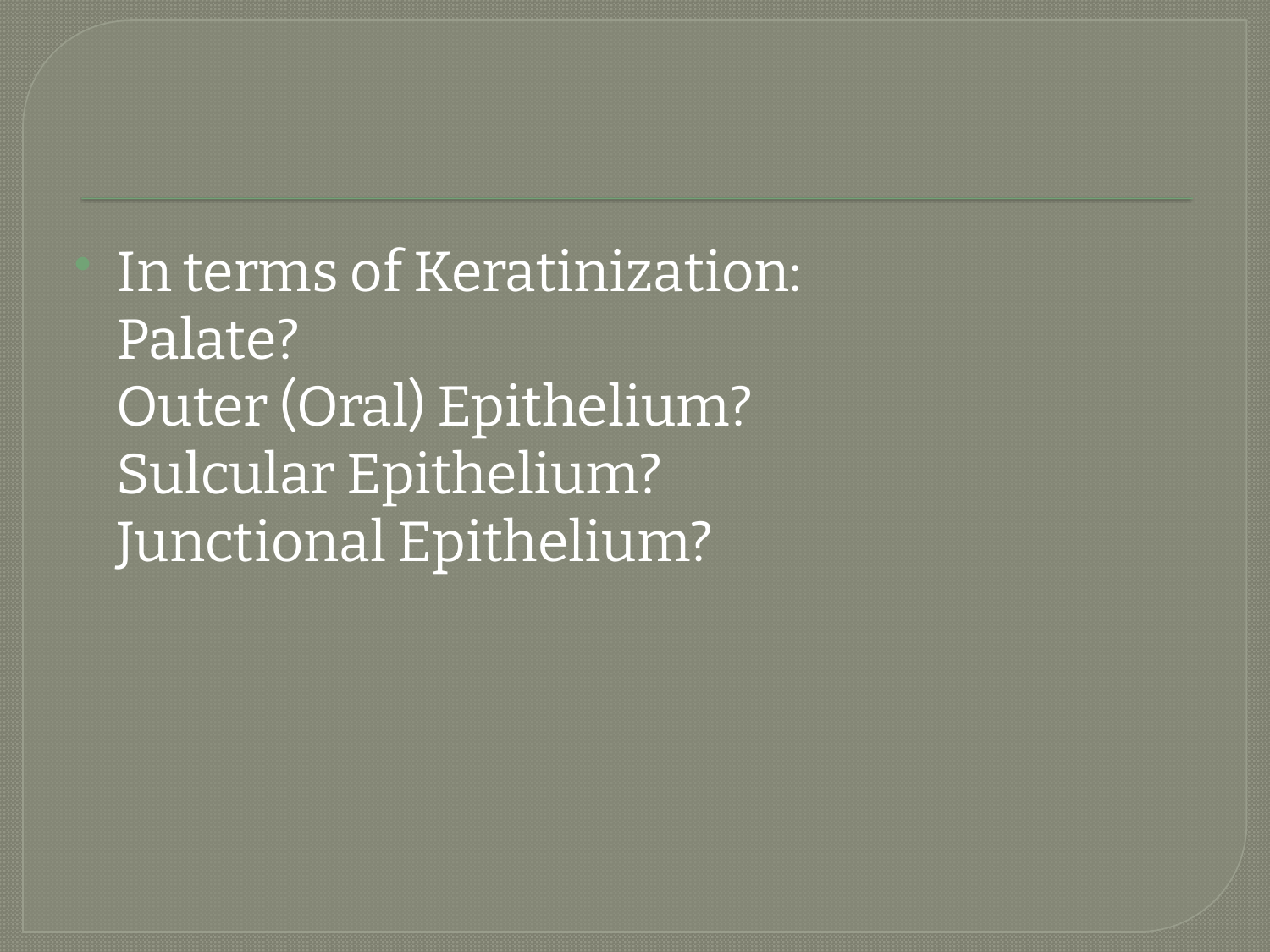

#
In terms of Keratinization:
Palate?
Outer (Oral) Epithelium?
Sulcular Epithelium?
Junctional Epithelium?